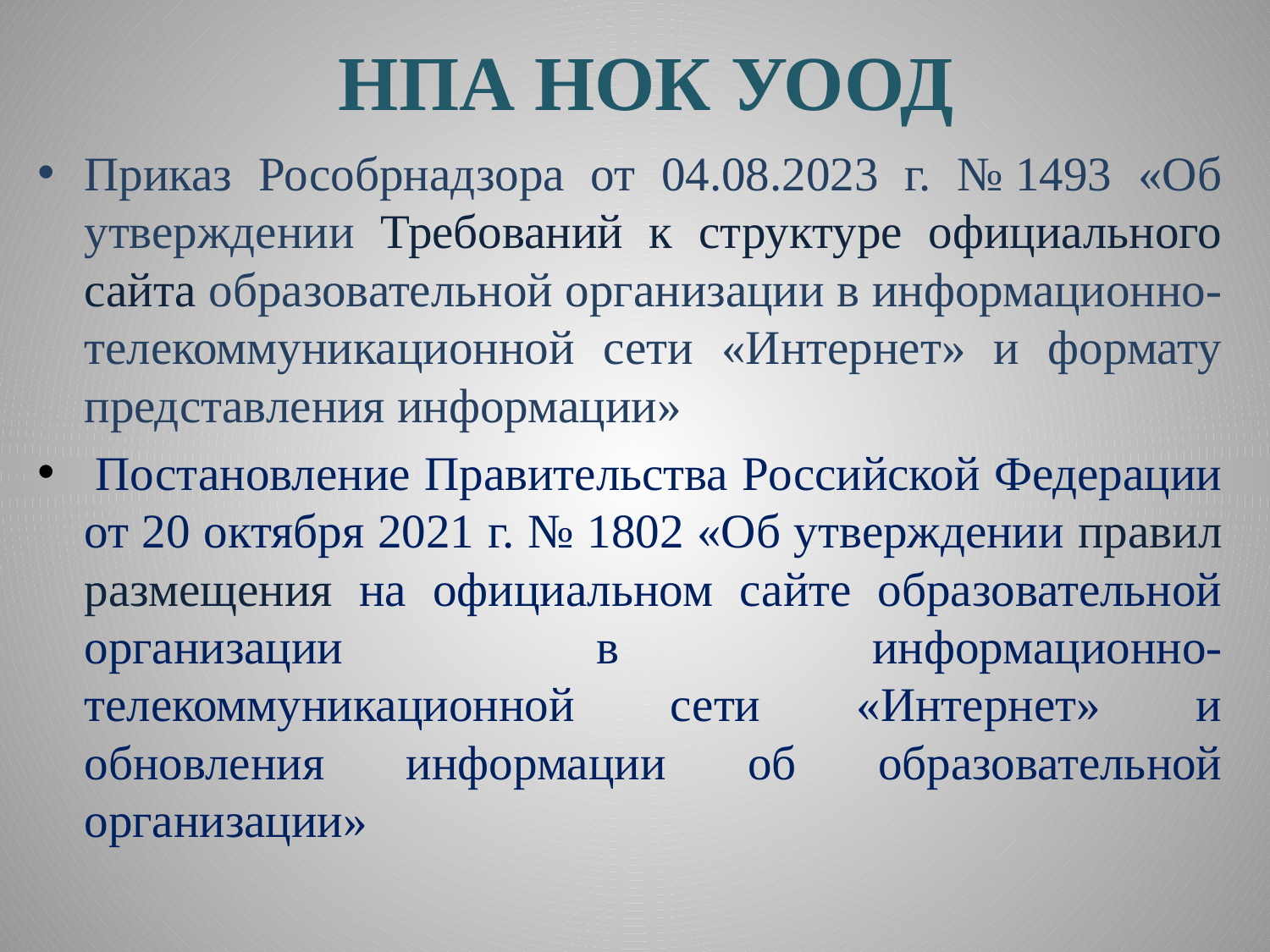

# НПА НОК УООД
Приказ Рособрнадзора от 04.08.2023 г. № 1493 «Об утверждении Требований к структуре официального сайта образовательной организации в информационно-телекоммуникационной сети «Интернет» и формату представления информации»
 Постановление Правительства Российской Федерации от 20 октября 2021 г. № 1802 «Об утверждении правил размещения на официальном сайте образовательной организации в информационно-телекоммуникационной сети «Интернет» и обновления информации об образовательной организации»